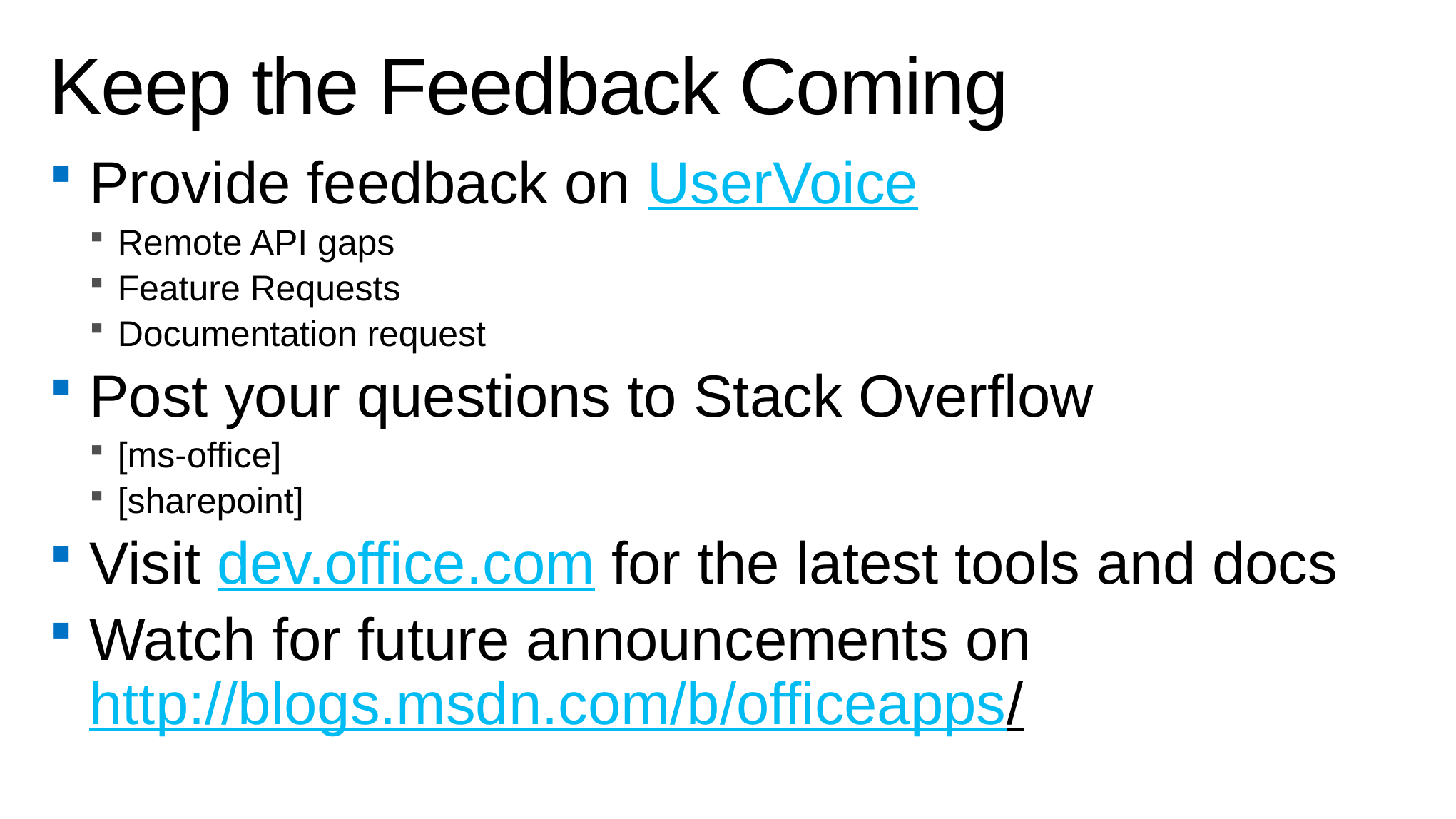

# Keep the Feedback Coming
Provide feedback on UserVoice
Remote API gaps
Feature Requests
Documentation request
Post your questions to Stack Overflow
[ms-office]
[sharepoint]
Visit dev.office.com for the latest tools and docs
Watch for future announcements on http://blogs.msdn.com/b/officeapps/